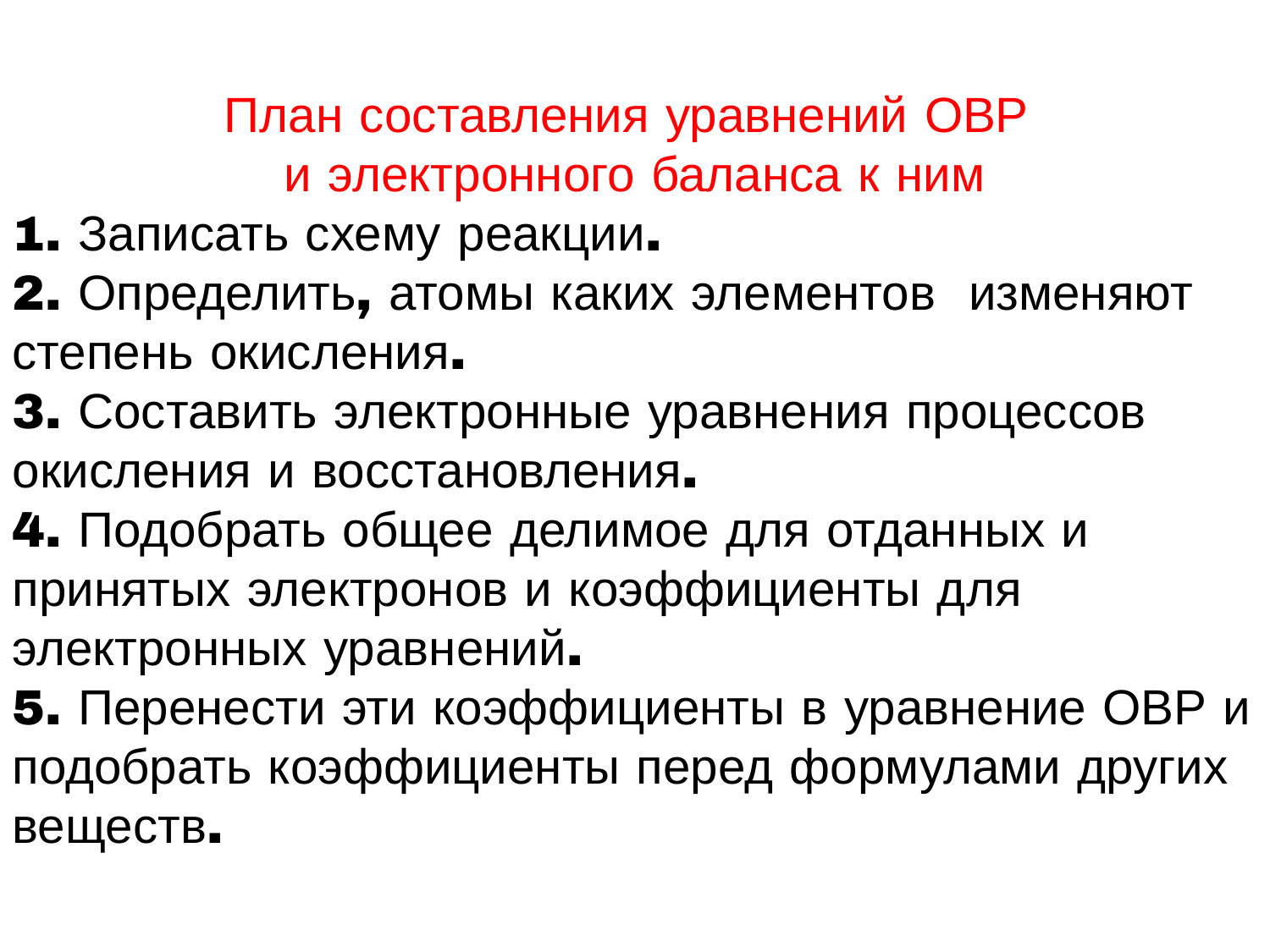

План составления уравнений ОВР
и электронного баланса к ним
1. Записать схему реакции.
2. Определить, атомы каких элементов  изменяют степень окисления.
3. Составить электронные уравнения процессов окисления и восстановления.
4. Подобрать общее делимое для отданных и принятых электронов и коэффициенты для электронных уравнений.
5. Перенести эти коэффициенты в уравнение ОВР и подобрать коэффициенты перед формулами других веществ.